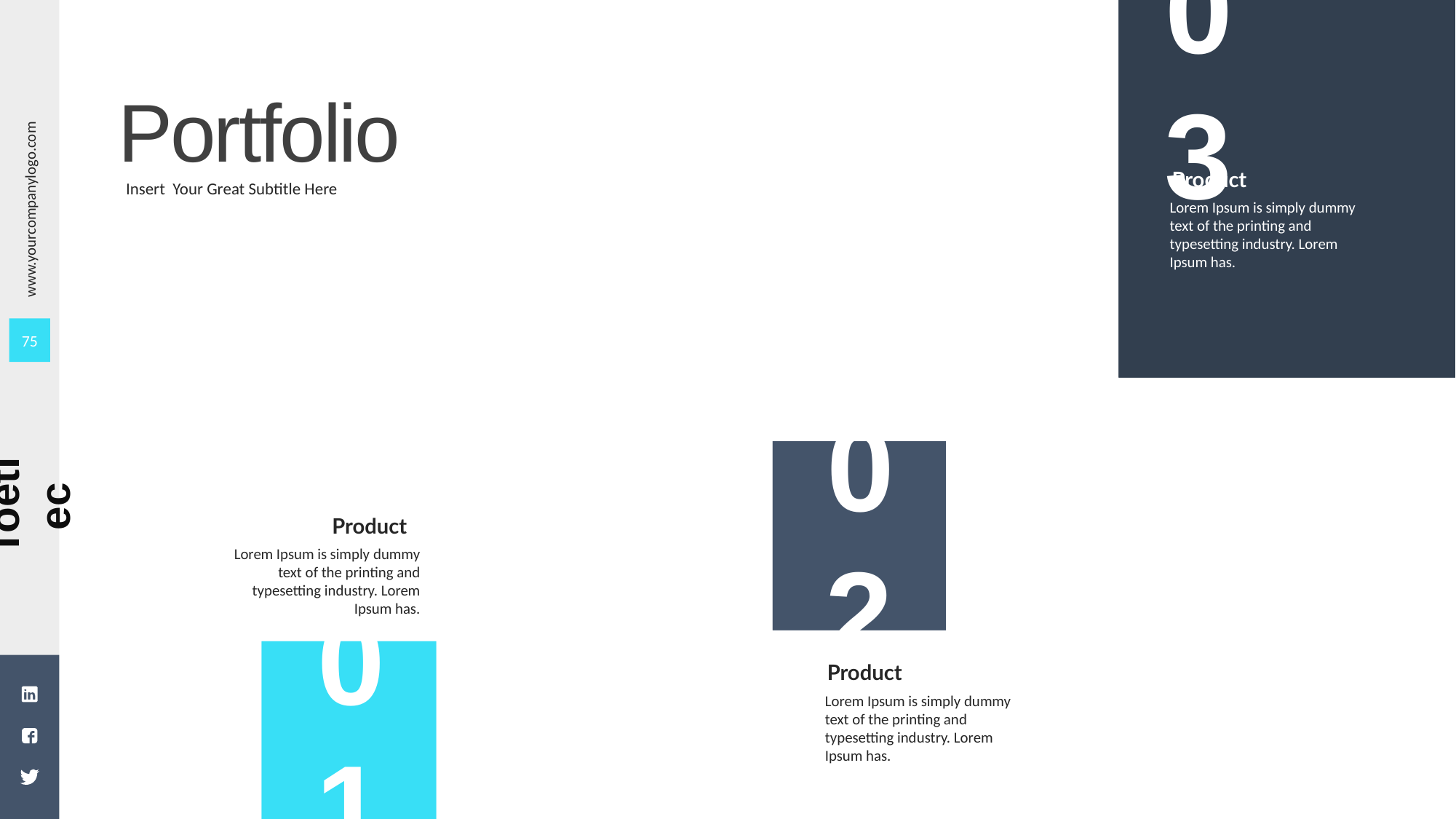

03
Portfolio
Product
Insert  Your Great Subtitle Here
Lorem Ipsum is simply dummy text of the printing and typesetting industry. Lorem Ipsum has.
75

02
Product
Lorem Ipsum is simply dummy text of the printing and typesetting industry. Lorem Ipsum has.

Product
01
Lorem Ipsum is simply dummy text of the printing and typesetting industry. Lorem Ipsum has.